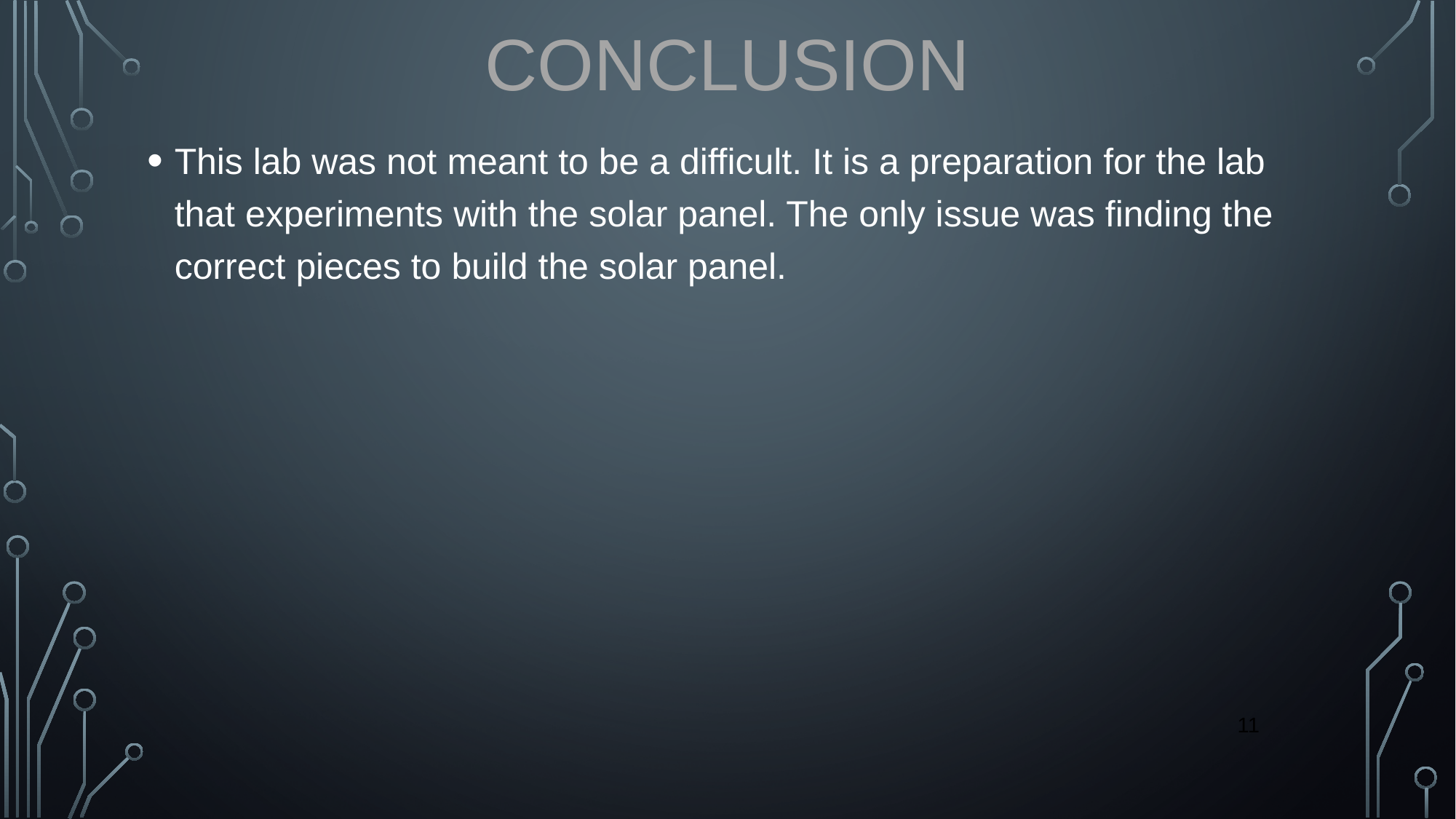

# CONCLUSION
This lab was not meant to be a difficult. It is a preparation for the lab that experiments with the solar panel. The only issue was finding the correct pieces to build the solar panel.
11